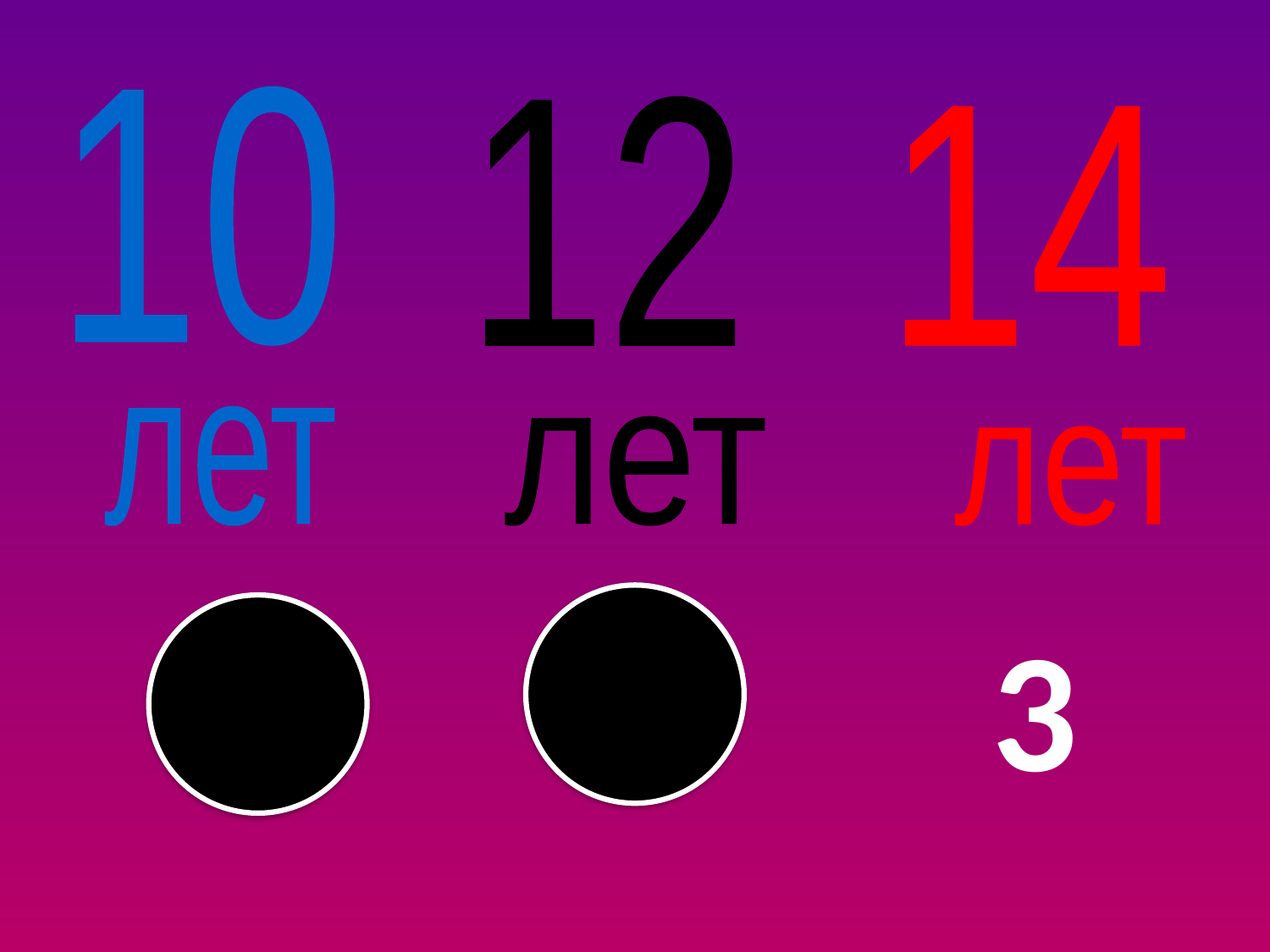

10
12
14
лет
лет
лет

1
2
3